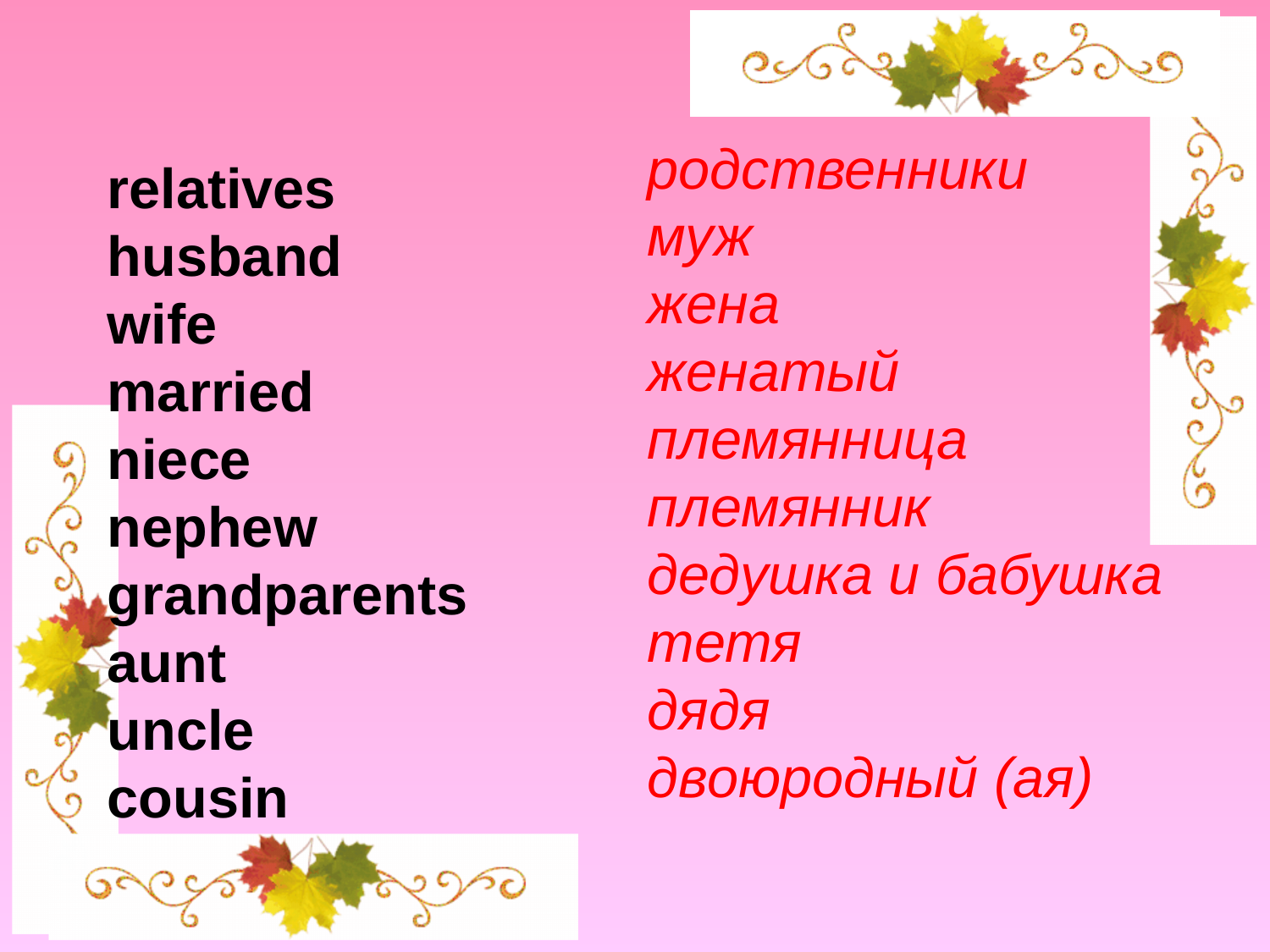

родственники
муж
жена
женатый
племянница
племянник
дедушка и бабушка
тетя
дядя
двоюродный (ая)

relatives
husband
wife
married
niece
nephew
grandparents
aunt
uncle
cousin